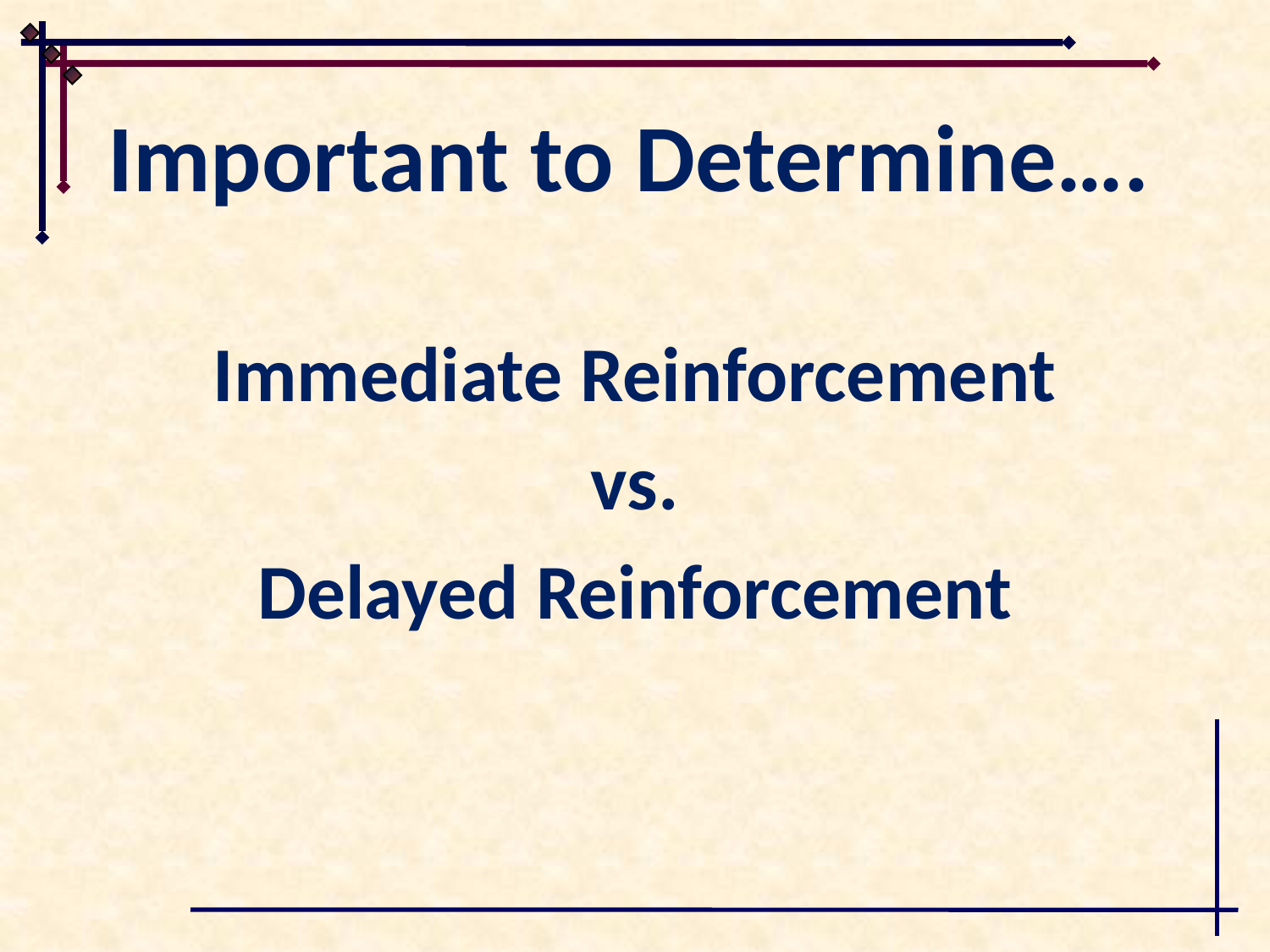

# Important to Determine….
Immediate Reinforcement
 vs.
Delayed Reinforcement